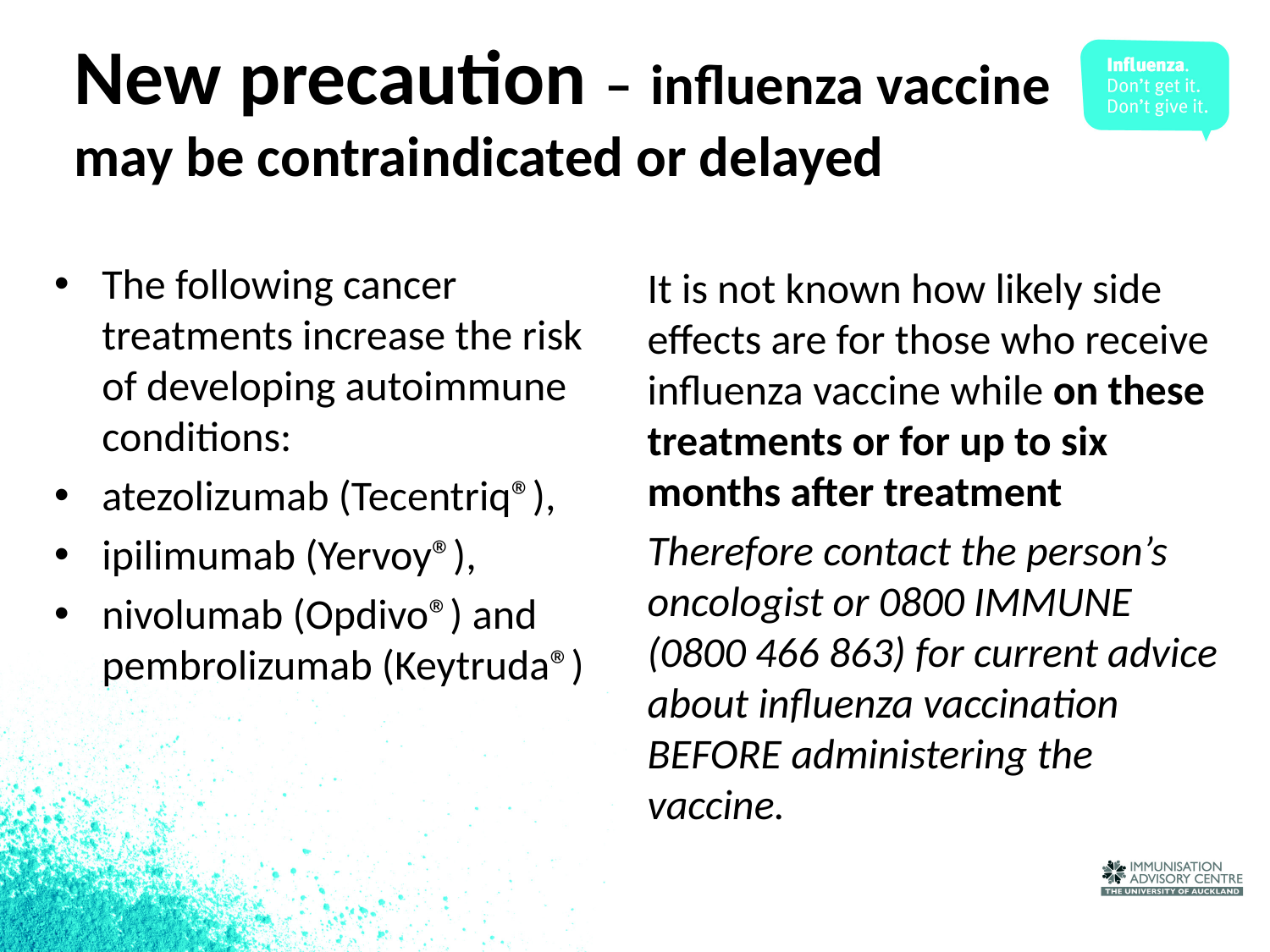

# New precaution – influenza vaccine may be contraindicated or delayed
The following cancer treatments increase the risk of developing autoimmune conditions:
atezolizumab (Tecentriq®),
ipilimumab (Yervoy®),
nivolumab (Opdivo®) and pembrolizumab (Keytruda®)
It is not known how likely side effects are for those who receive influenza vaccine while on these  treatments or for up to six months after treatment
Therefore contact the person’s oncologist or 0800 IMMUNE (0800 466 863) for current advice about influenza vaccination BEFORE administering the vaccine.